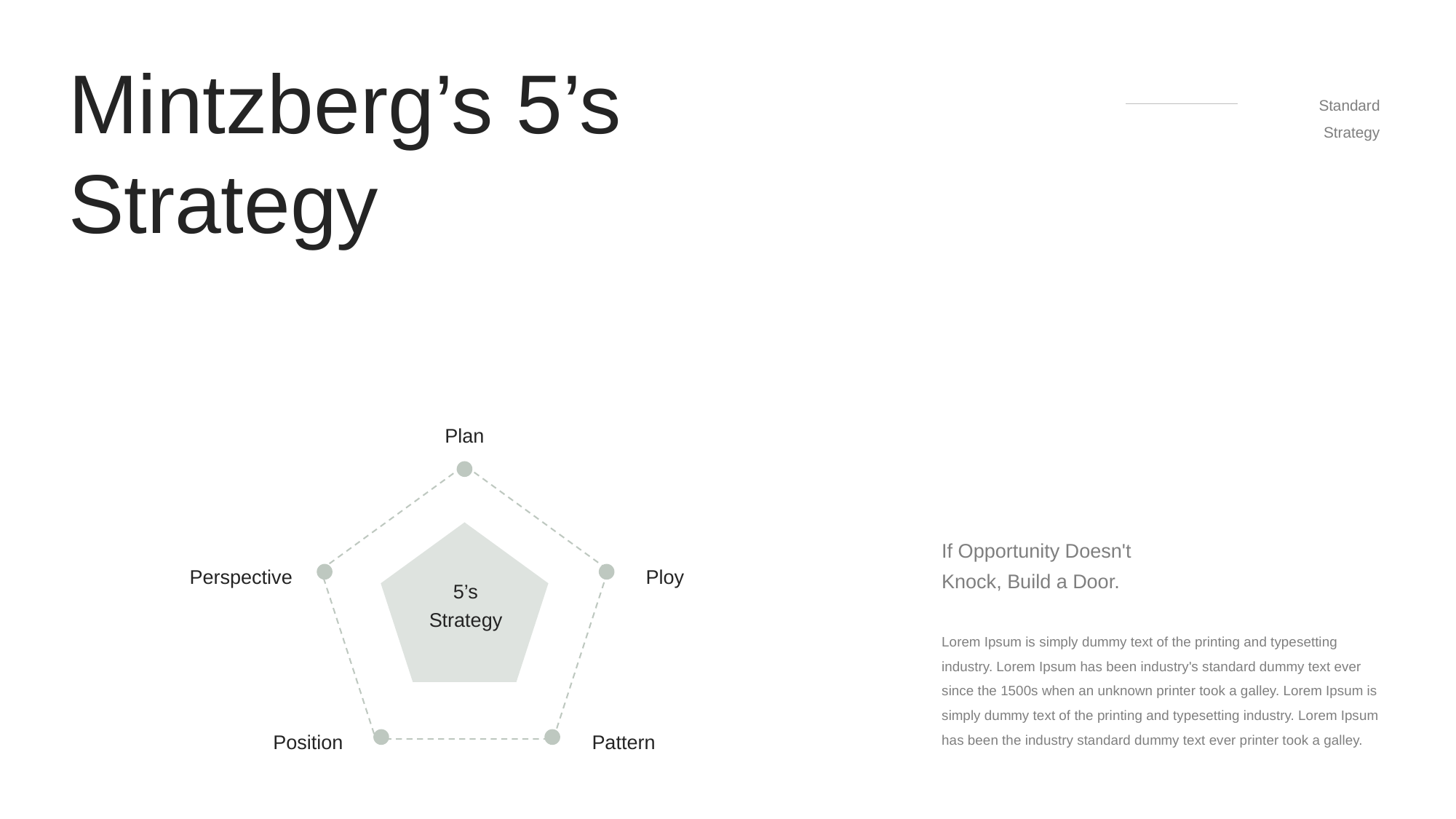

Mintzberg’s 5’s Strategy
Standard Strategy
Plan

If Opportunity Doesn't Knock, Build a Door.
Perspective
Ploy
5’s
Strategy
Lorem Ipsum is simply dummy text of the printing and typesetting industry. Lorem Ipsum has been industry's standard dummy text ever since the 1500s when an unknown printer took a galley. Lorem Ipsum is simply dummy text of the printing and typesetting industry. Lorem Ipsum has been the industry standard dummy text ever printer took a galley.
Position
Pattern